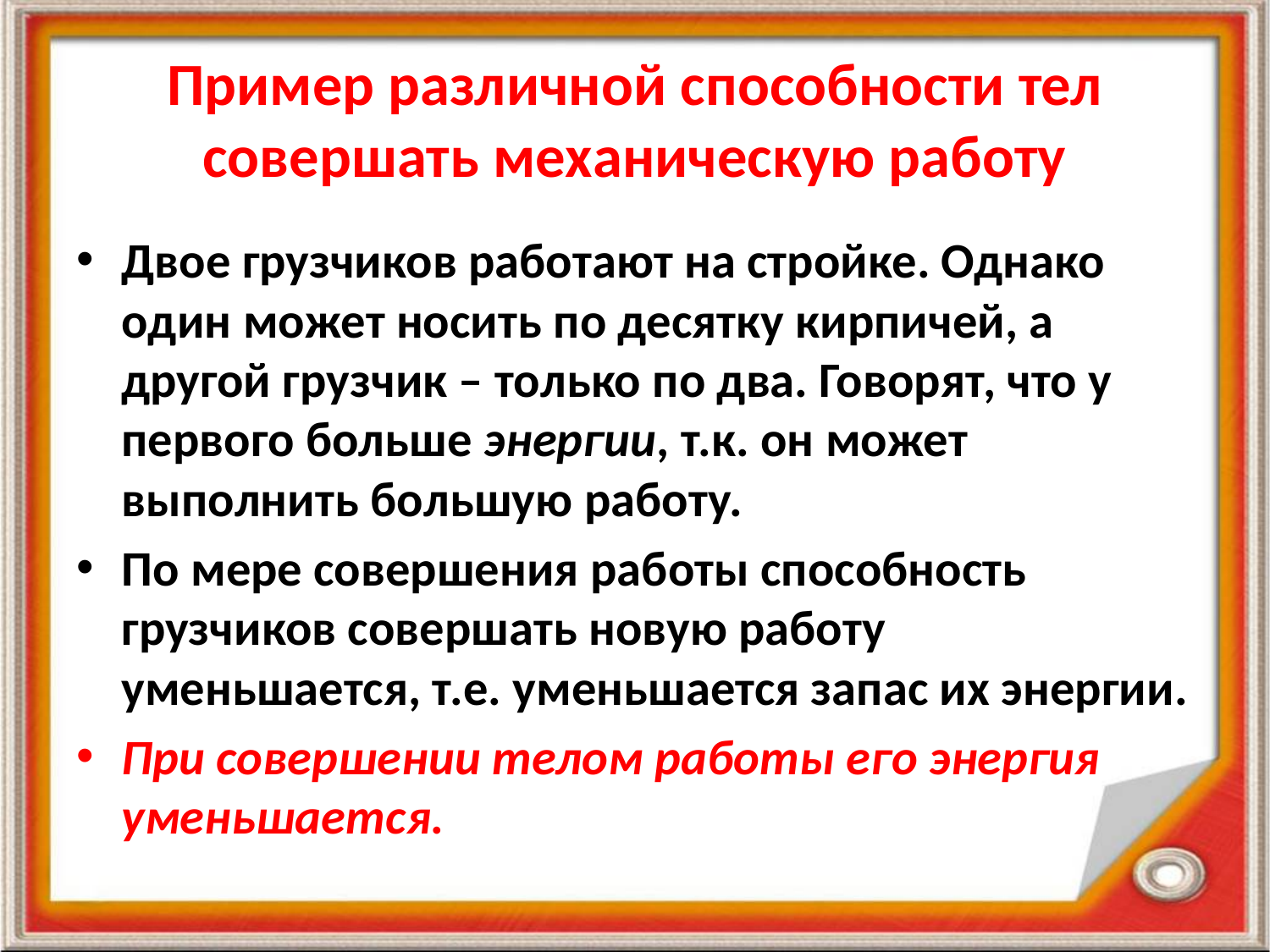

# Пример различной способности тел совершать механическую работу
Двое грузчиков работают на стройке. Однако один может носить по десятку кирпичей, а другой грузчик – только по два. Говорят, что у первого больше энергии, т.к. он может выполнить большую работу.
По мере совершения работы способность грузчиков совершать новую работу уменьшается, т.е. уменьшается запас их энергии.
При совершении телом работы его энергия уменьшается.